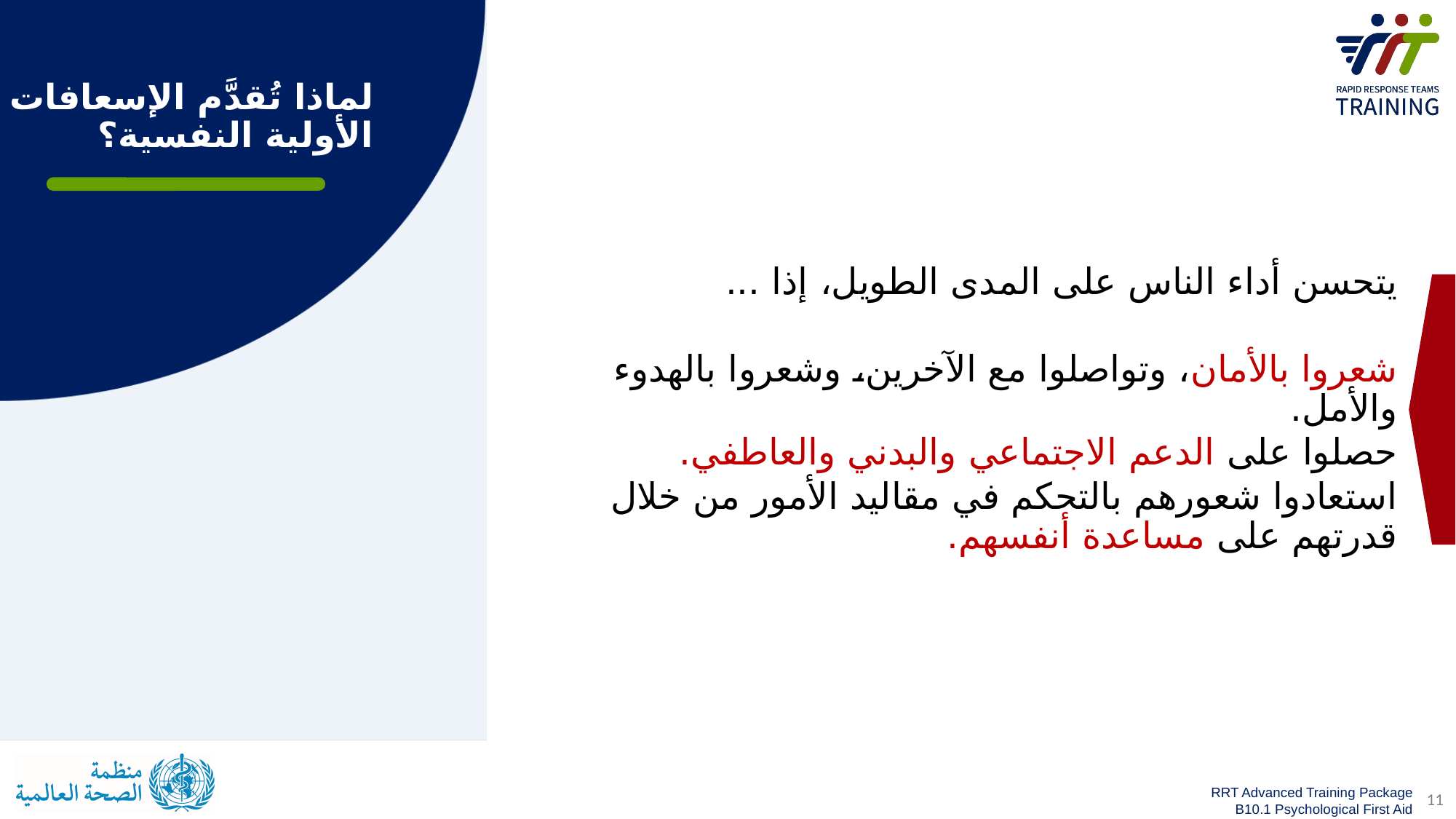

لماذا تُقدَّم الإسعافات الأولية النفسية؟
يتحسن أداء الناس على المدى الطويل، إذا ...

شعروا بالأمان، وتواصلوا مع الآخرين، وشعروا بالهدوء والأمل.
حصلوا على الدعم الاجتماعي والبدني والعاطفي.
استعادوا شعورهم بالتحكم في مقاليد الأمور من خلال قدرتهم على مساعدة أنفسهم.